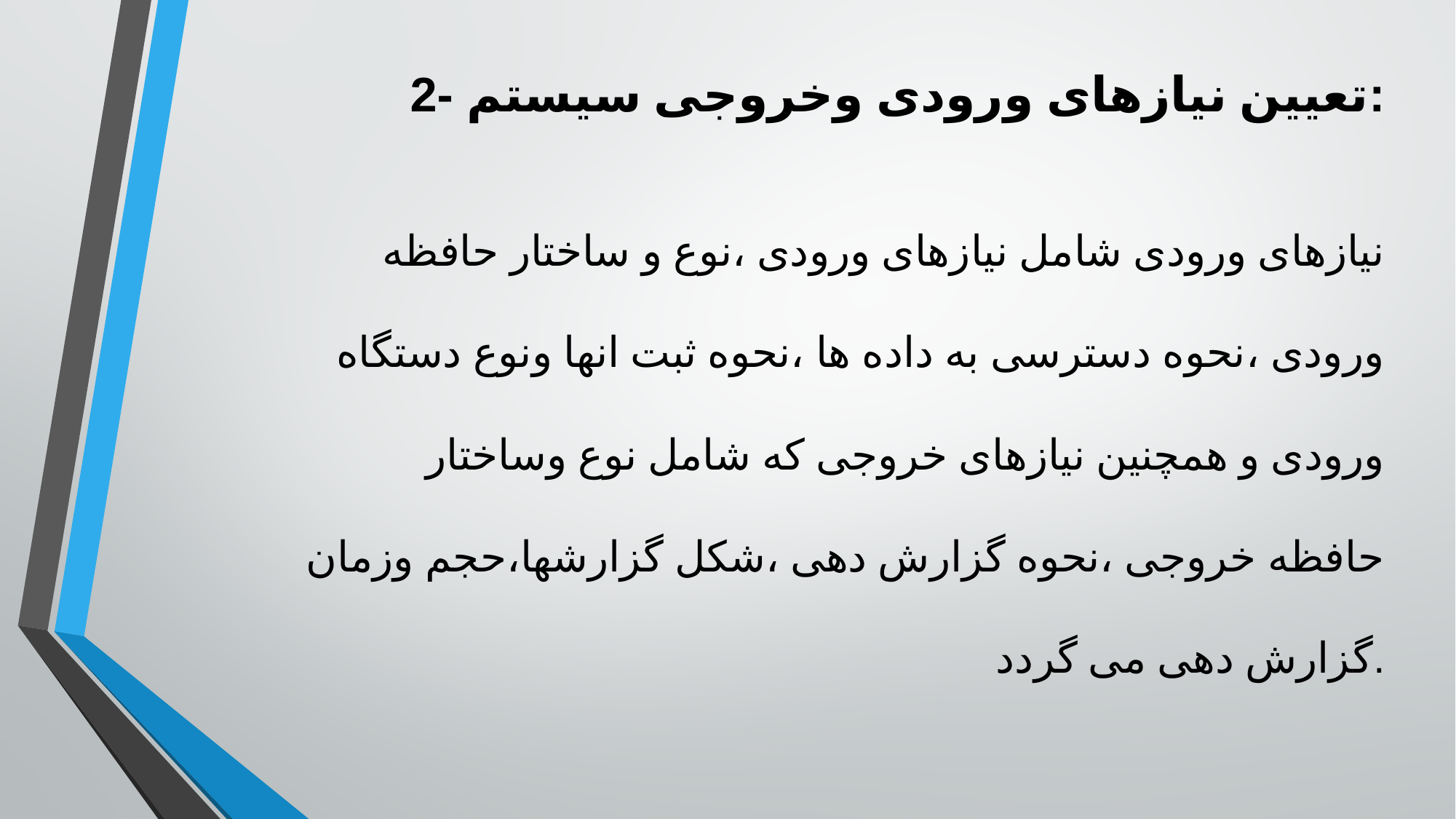

2- تعیین نیازهای ورودی وخروجی سیستم:

نیازهای ورودی شامل نیازهای ورودی ،نوع و ساختار حافظه ورودی ،نحوه دسترسی به داده ها ،نحوه ثبت انها ونوع دستگاه ورودی و همچنین نیازهای خروجی که شامل نوع وساختار حافظه خروجی ،نحوه گزارش دهی ،شکل گزارشها،حجم وزمان گزارش دهی می گردد.